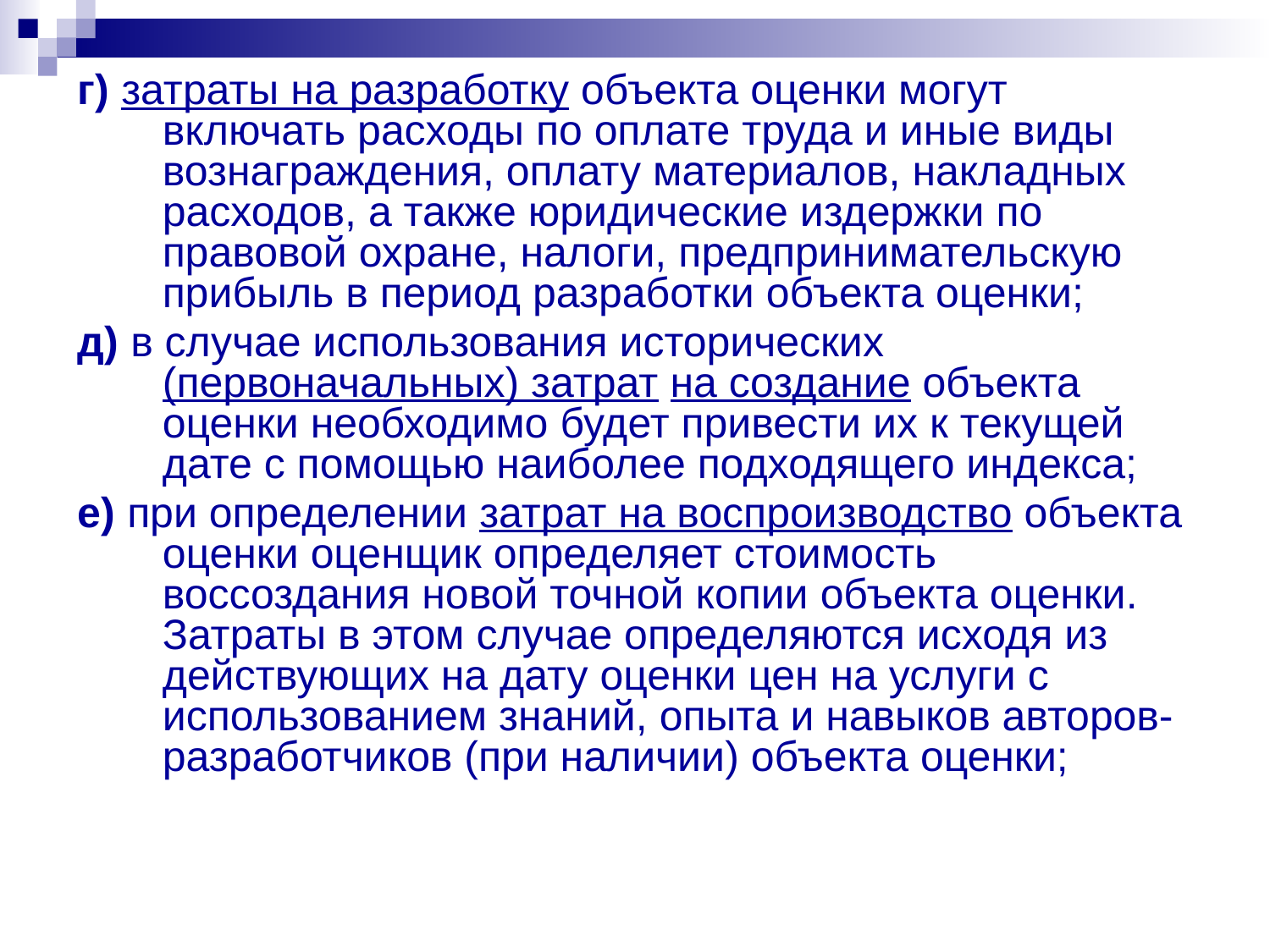

г) затраты на разработку объекта оценки могут включать расходы по оплате труда и иные виды вознаграждения, оплату материалов, накладных расходов, а также юридические издержки по правовой охране, налоги, предпринимательскую прибыль в период разработки объекта оценки;
д) в случае использования исторических (первоначальных) затрат на создание объекта оценки необходимо будет привести их к текущей дате с помощью наиболее подходящего индекса;
е) при определении затрат на воспроизводство объекта оценки оценщик определяет стоимость воссоздания новой точной копии объекта оценки. Затраты в этом случае определяются исходя из действующих на дату оценки цен на услуги с использованием знаний, опыта и навыков авторов-разработчиков (при наличии) объекта оценки;